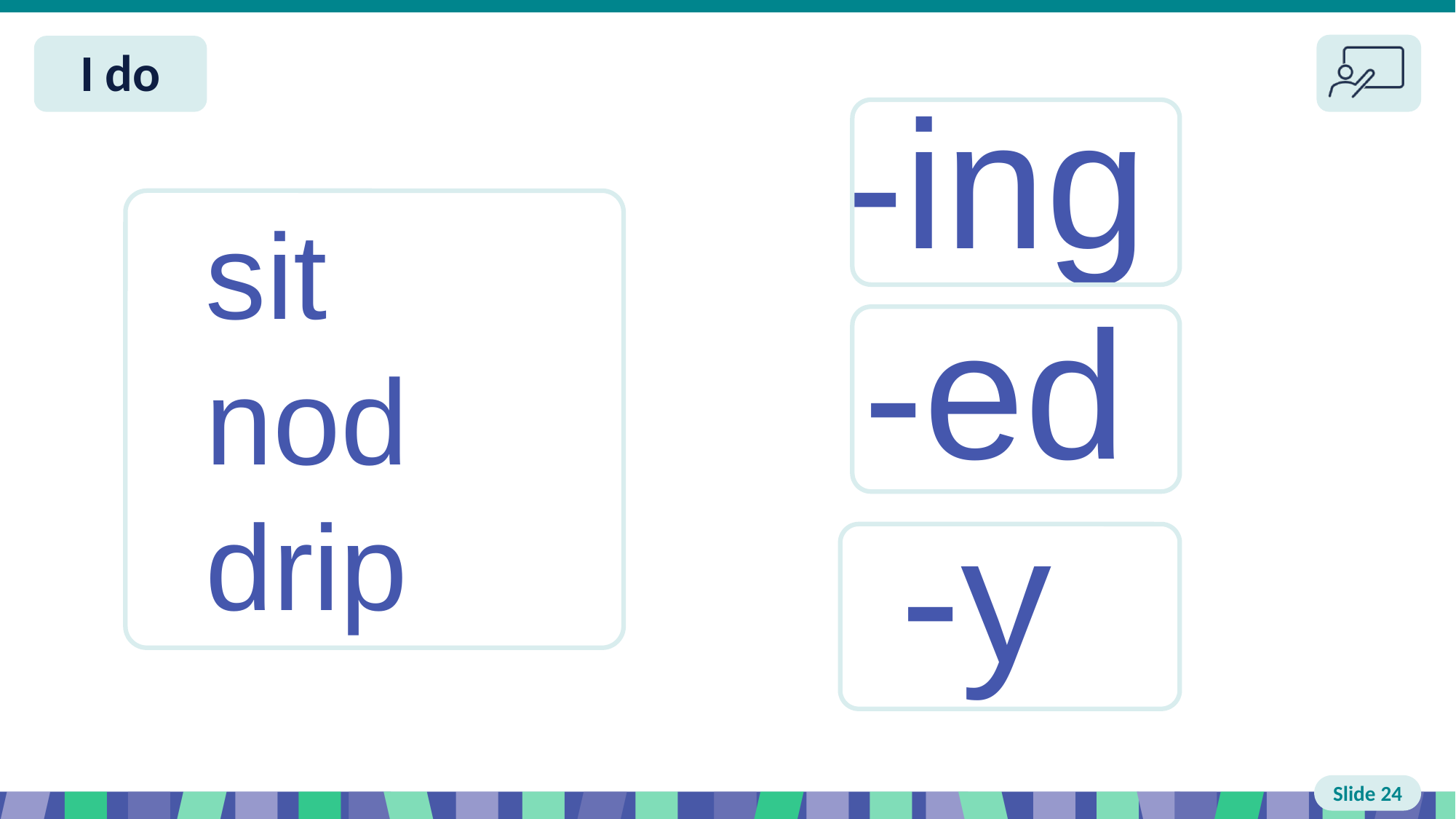

Slide 24 I do
-ing

sit
nod
drip
-ed

-y